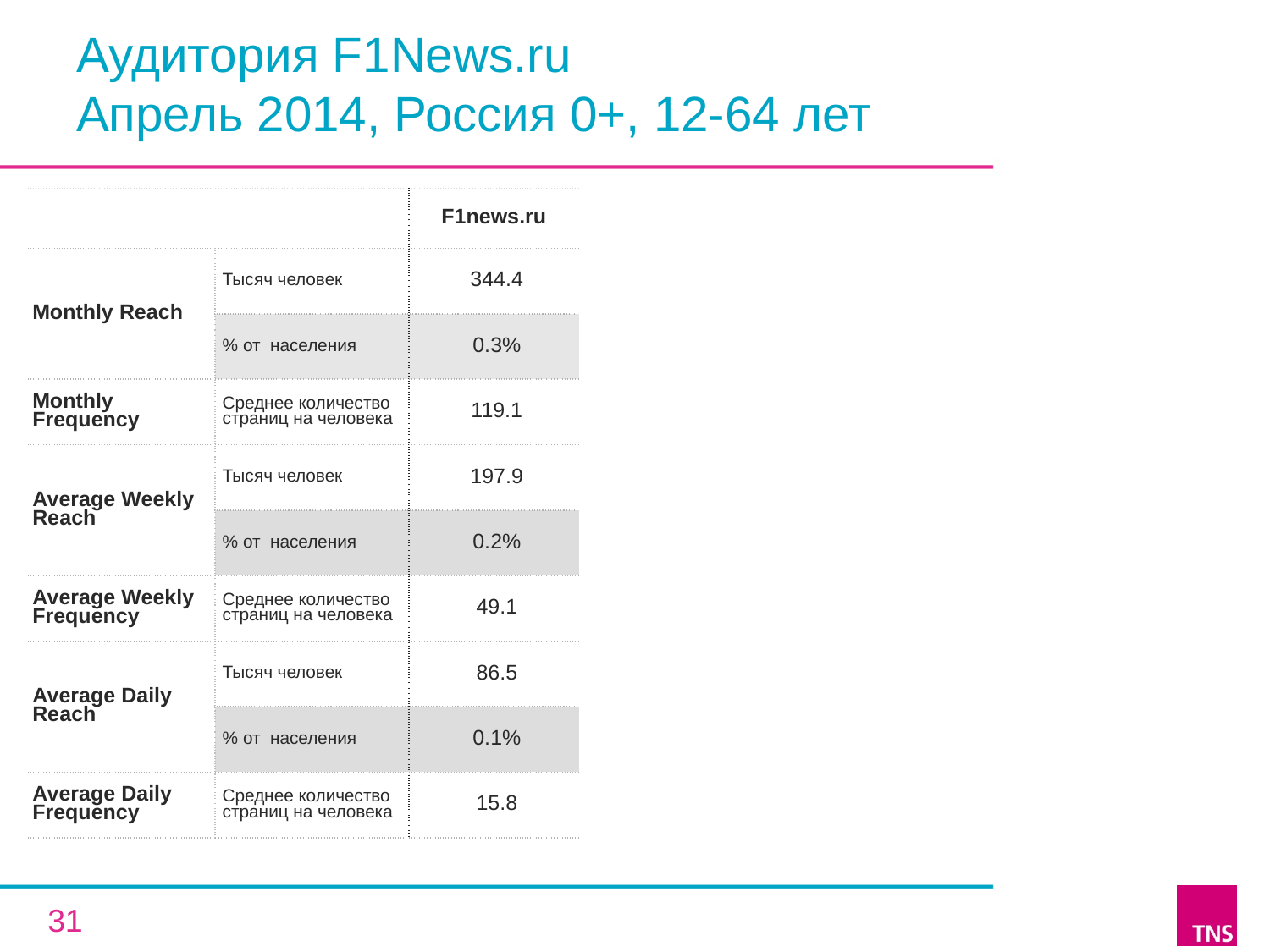

# Аудитория F1News.ru Апрель 2014, Россия 0+, 12-64 лет
|  |  | F1news.ru |
| --- | --- | --- |
| Monthly Reach | Тысяч человек | 344.4 |
|  | % от населения | 0.3% |
| Monthly Frequency | Среднее количество страниц на человека | 119.1 |
| Average Weekly Reach | Тысяч человек | 197.9 |
|  | % от населения | 0.2% |
| Average Weekly Frequency | Среднее количество страниц на человека | 49.1 |
| Average Daily Reach | Тысяч человек | 86.5 |
|  | % от населения | 0.1% |
| Average Daily Frequency | Среднее количество страниц на человека | 15.8 |

31